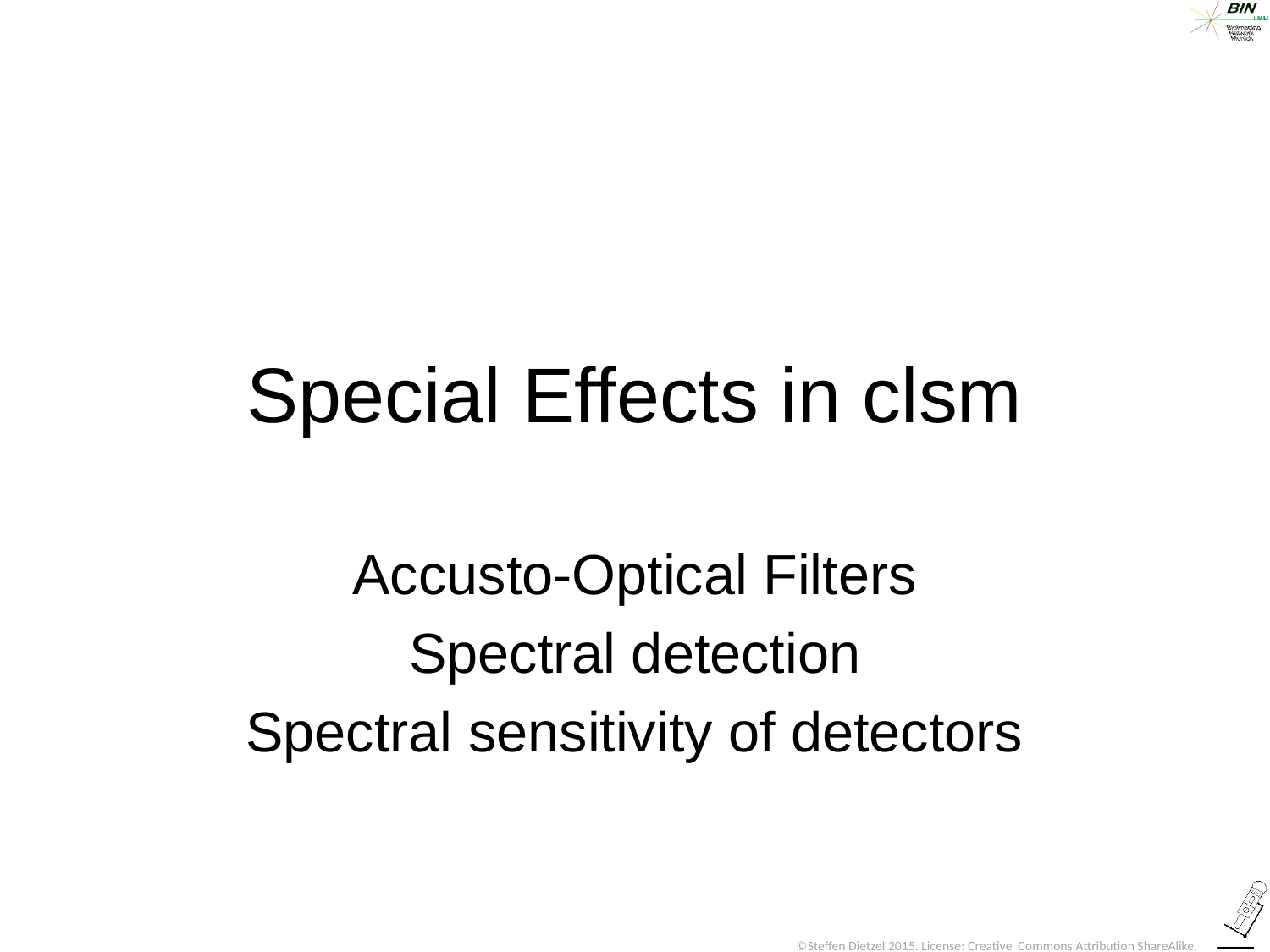

# Special Effects in clsm
Accusto-Optical Filters
Spectral detection
Spectral sensitivity of detectors